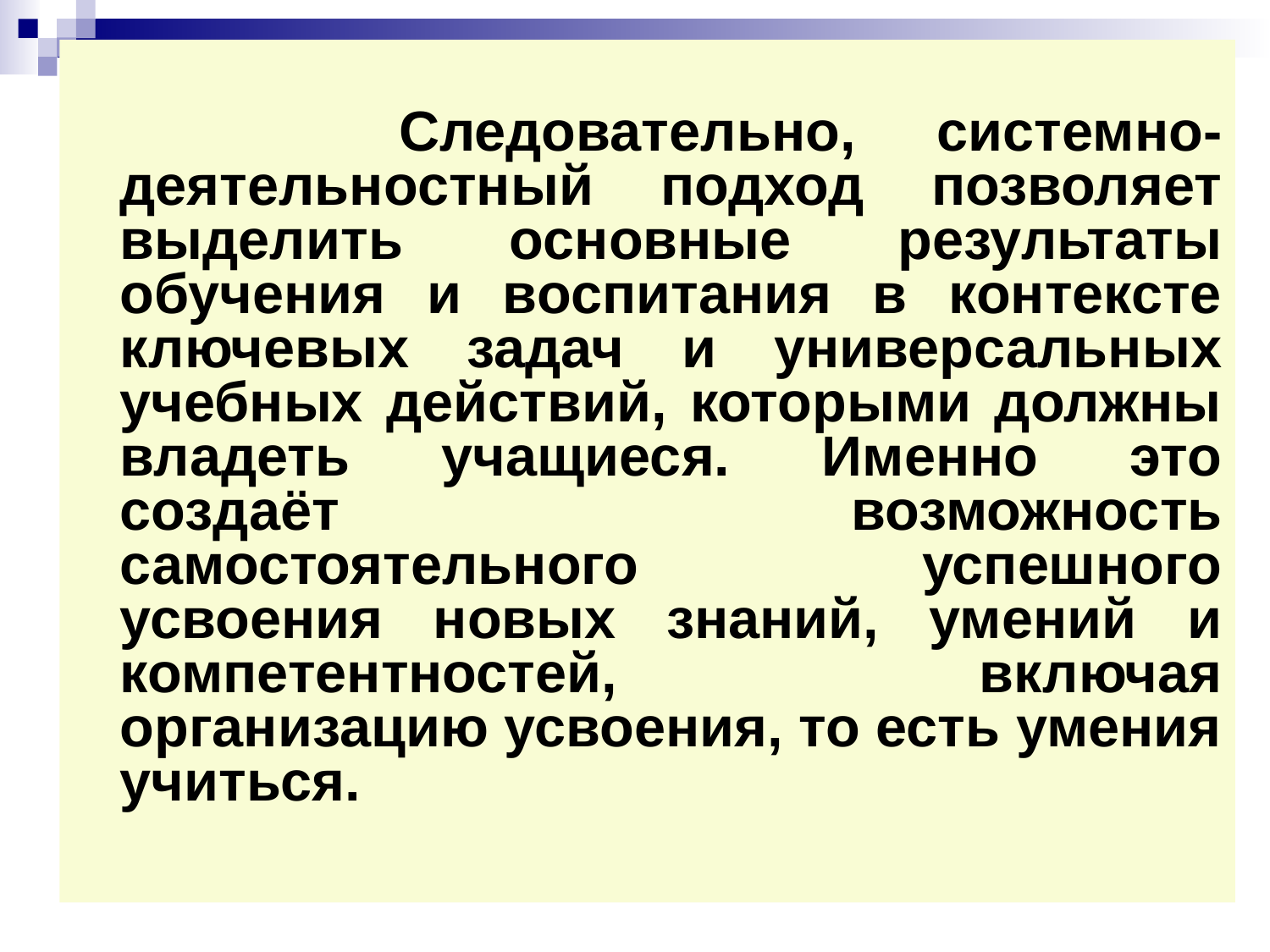

Следовательно, системно-деятельностный подход позволяет выделить основные результаты обучения и воспитания в контексте ключевых задач и универсальных учебных действий, которыми должны владеть учащиеся. Именно это создаёт возможность самостоятельного успешного усвоения новых знаний, умений и компетентностей, включая организацию усвоения, то есть умения учиться.